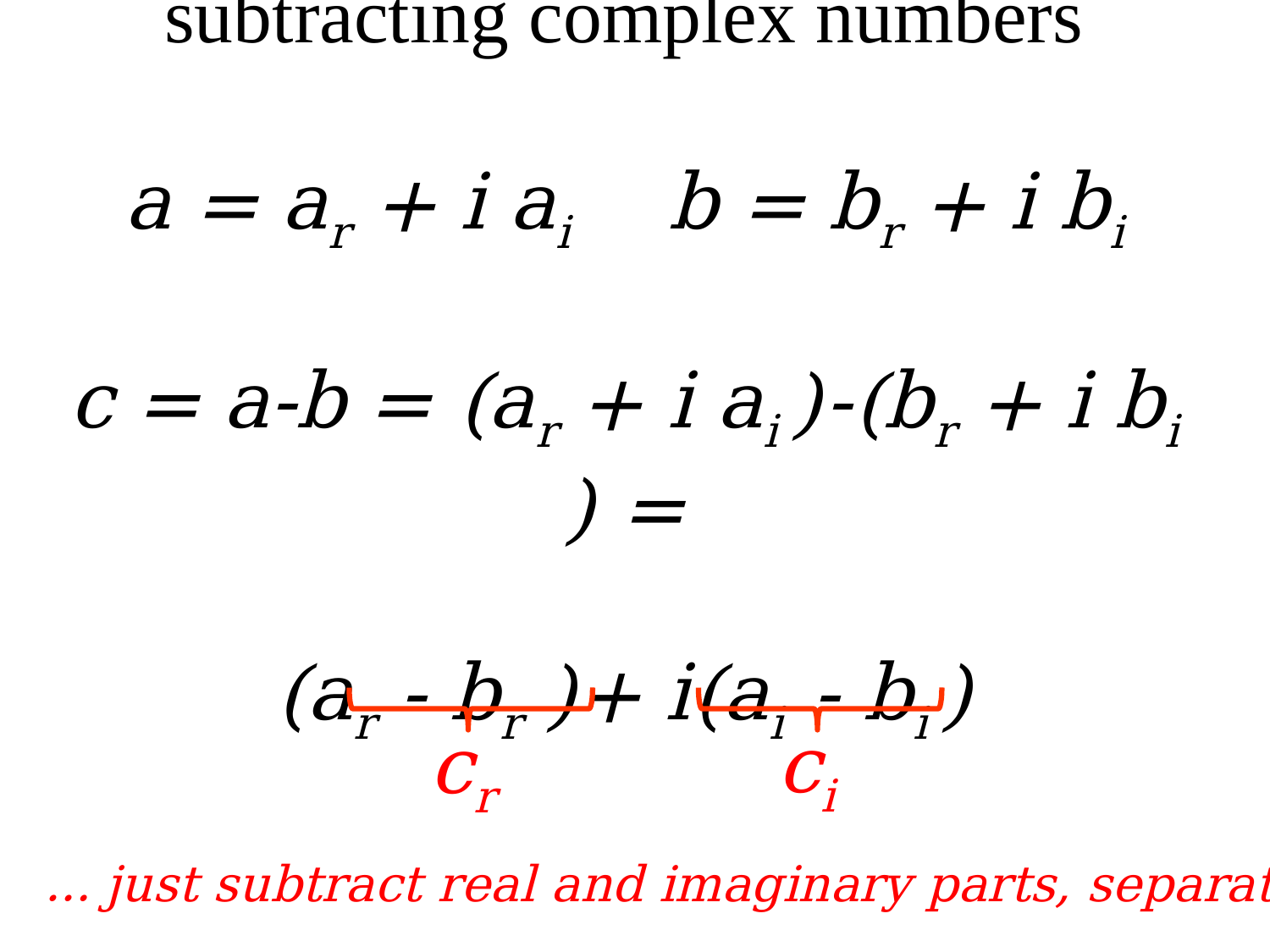

# subtracting complex numbers a = ar + i ai    b = br + i bi c = a-b = (ar + i ai )-(br + i bi ) = (ar - br )+ i(ai  - bi )

ci
cr
… just subtract real and imaginary parts, separately